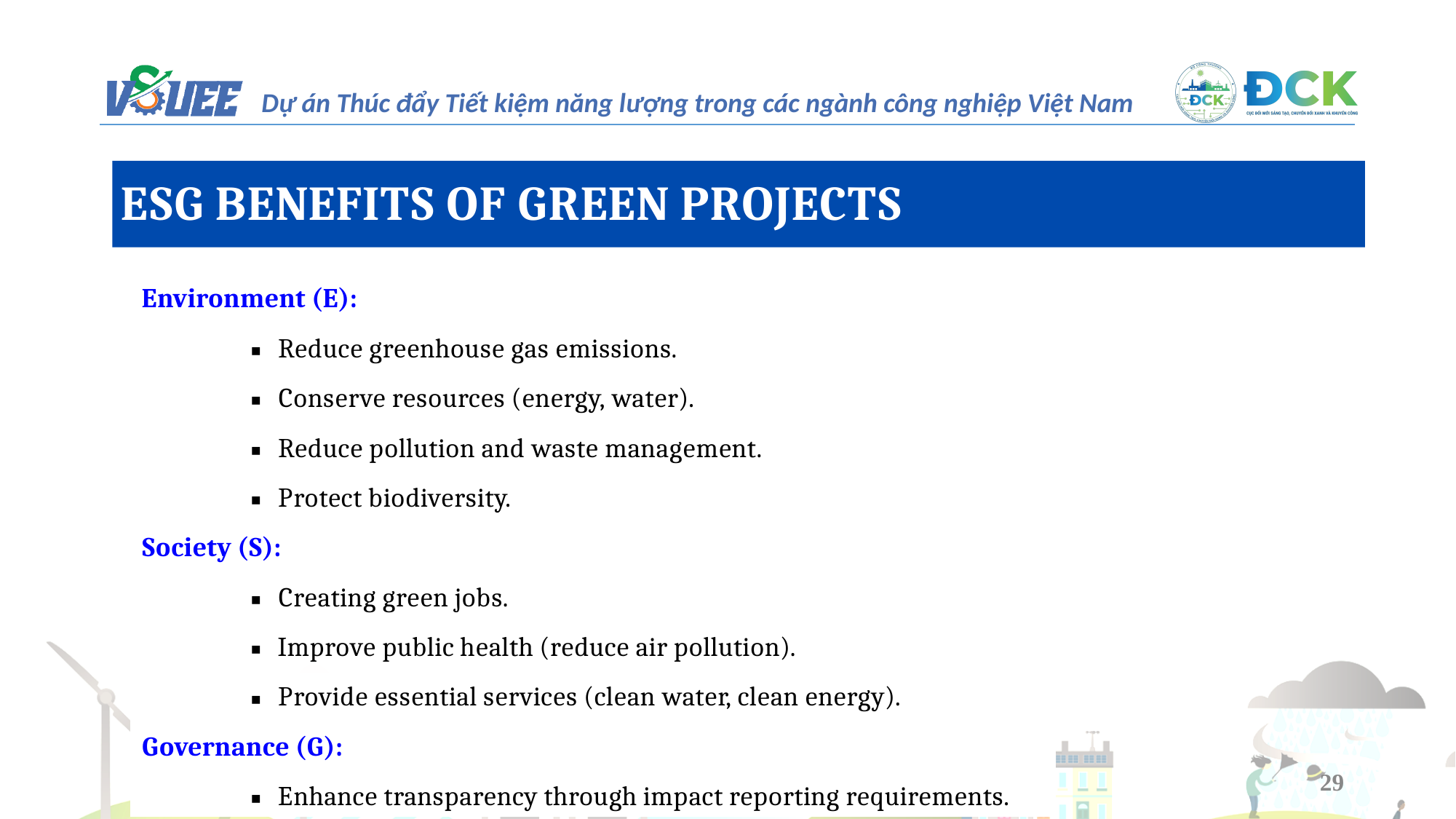

ESG BENEFITS OF GREEN PROJECTS
Environment (E):
Reduce greenhouse gas emissions.
Conserve resources (energy, water).
Reduce pollution and waste management.
Protect biodiversity.
Society (S):
Creating green jobs.
Improve public health (reduce air pollution).
Provide essential services (clean water, clean energy).
Governance (G):
Enhance transparency through impact reporting requirements.
29